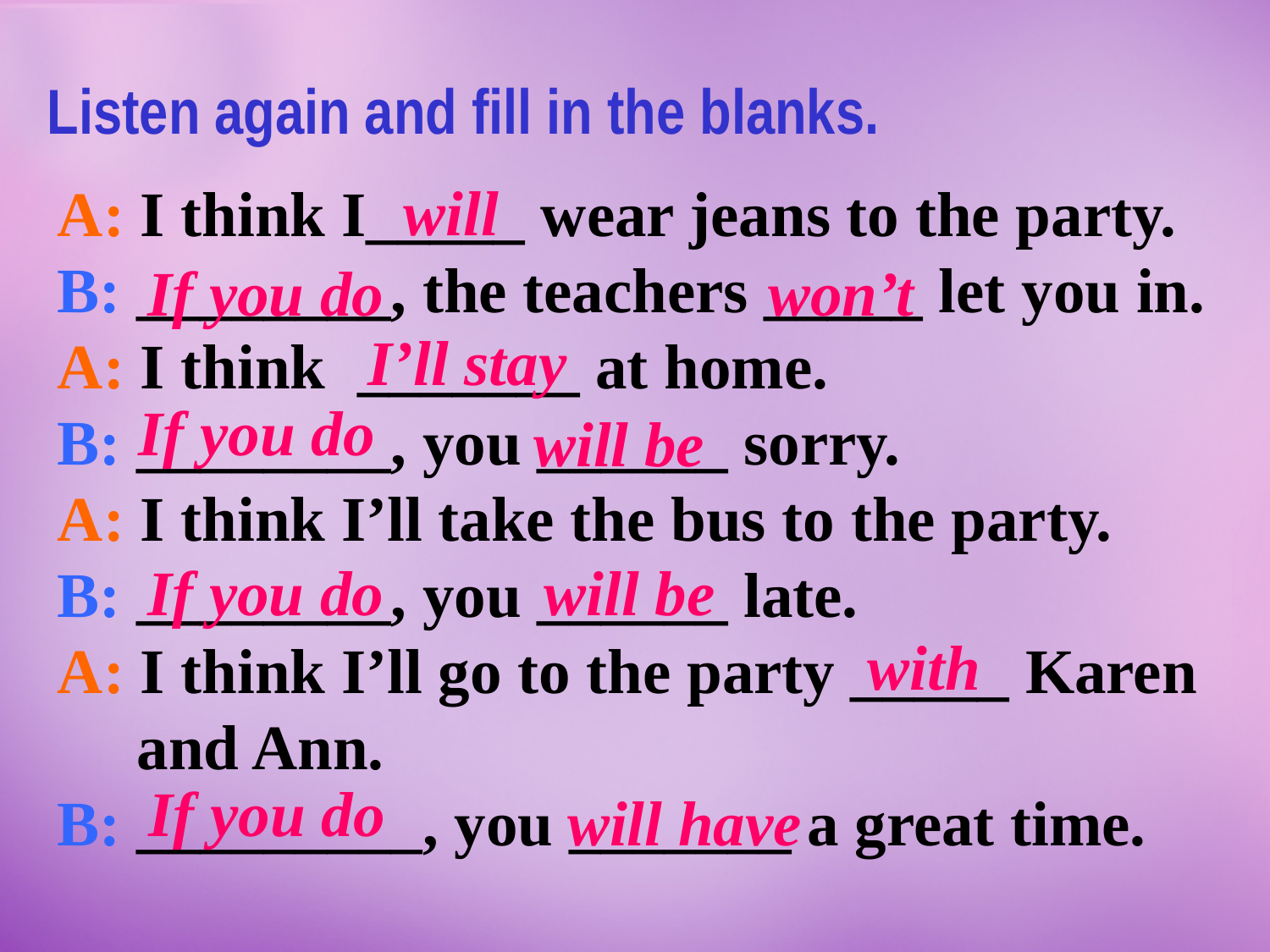

Listen again and fill in the blanks.
will
A: I think I_____ wear jeans to the party.
B: ________, the teachers _____ let you in.
A: I think  _______ at home.
B: ________, you ______ sorry.
A: I think I’ll take the bus to the party.
B: ________, you ______ late.
A: I think I’ll go to the party _____ Karen
     and Ann.
B: _________, you _______ a great time.
If you do
won’t
I’ll stay
If you do
 will be
If you do
will be
with
If you do
will have